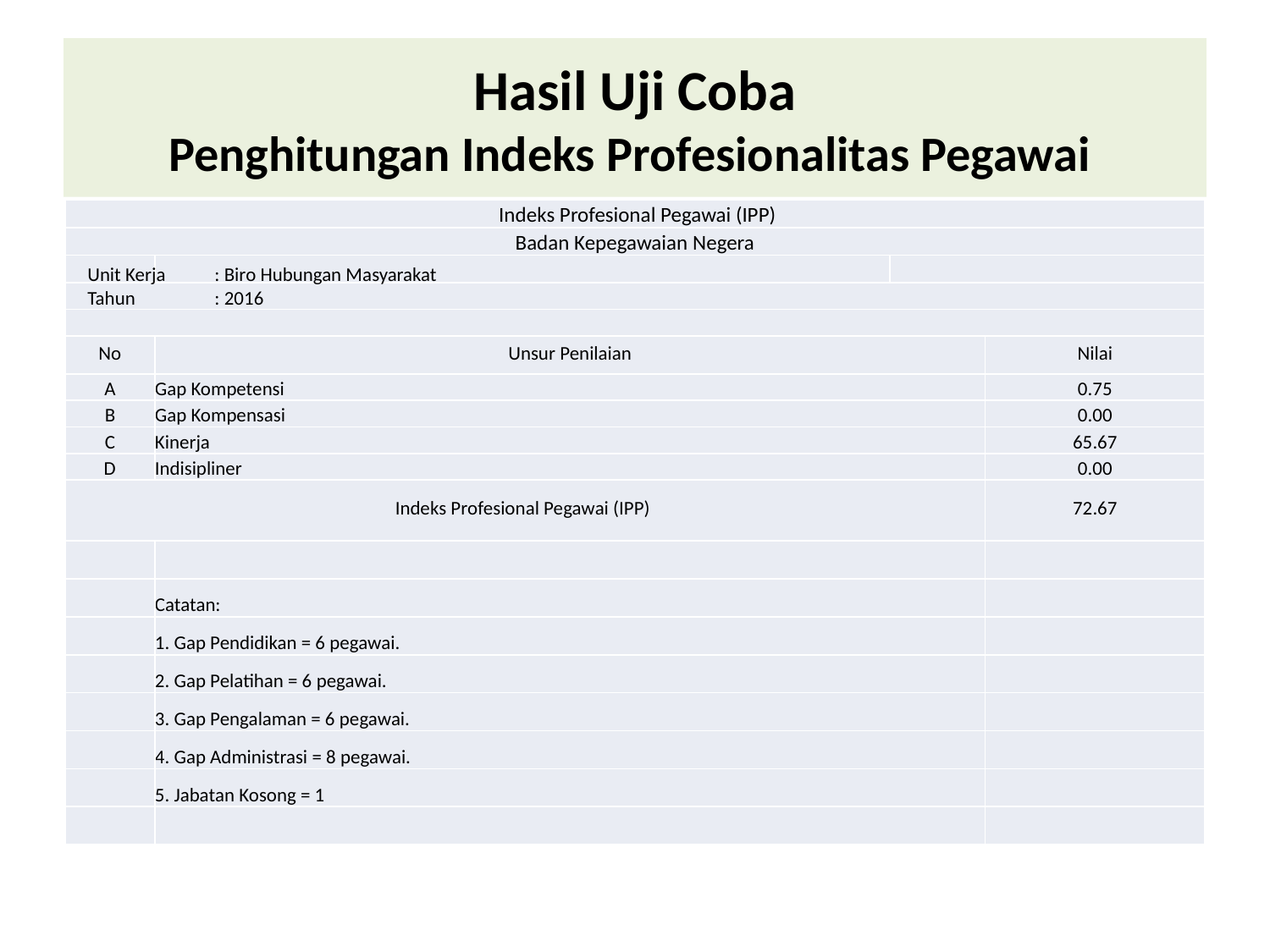

# Hasil Uji Coba Penghitungan Indeks Profesionalitas Pegawai
| Indeks Profesional Pegawai (IPP) |  |  |  |
| --- | --- | --- | --- |
| Badan Kepegawaian Negera |  |  |  |
|  |  |  |  |
|  |  |  |  |
|  |  |  |  |
| No | Unsur Penilaian |  | Nilai |
| A | Gap Kompetensi |  | 0.75 |
| B | Gap Kompensasi |  | 0.00 |
| C | Kinerja |  | 65.67 |
| D | Indisipliner |  | 0.00 |
| Indeks Profesional Pegawai (IPP) |  |  | 72.67 |
|  |  |  |  |
|  | Catatan: |  |  |
|  | 1. Gap Pendidikan = 6 pegawai. |  |  |
|  | 2. Gap Pelatihan = 6 pegawai. |  |  |
|  | 3. Gap Pengalaman = 6 pegawai. |  |  |
|  | 4. Gap Administrasi = 8 pegawai. |  |  |
|  | 5. Jabatan Kosong = 1 |  |  |
|  |  |  |  |
Unit Kerja 	: Biro Hubungan Masyarakat
Tahun	: 2016